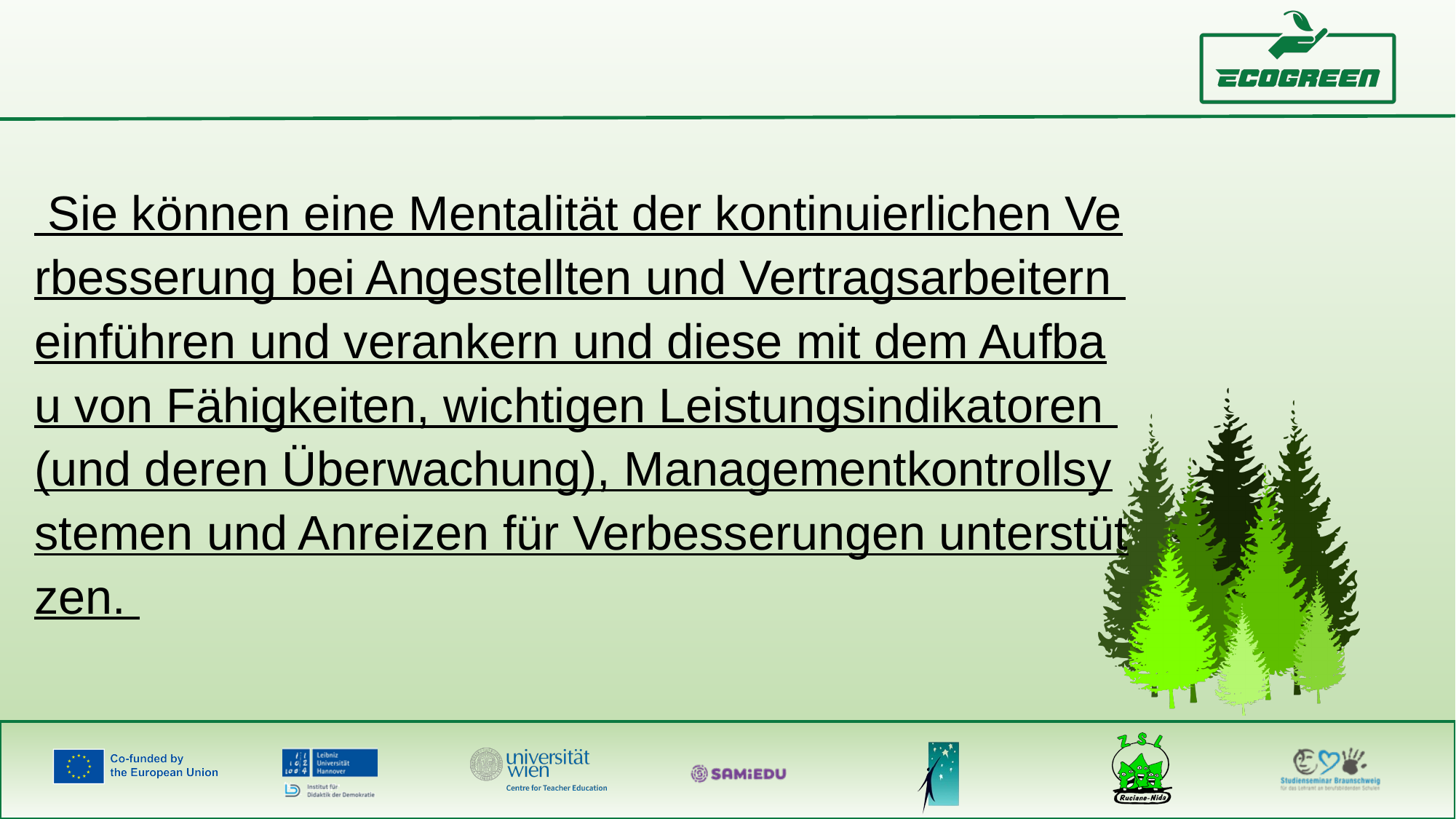

Sie können eine Mentalität der kontinuierlichen Verbesserung bei Angestellten und Vertragsarbeitern einführen und verankern und diese mit dem Aufbau von Fähigkeiten, wichtigen Leistungsindikatoren (und deren Überwachung), Managementkontrollsystemen und Anreizen für Verbesserungen unterstützen.